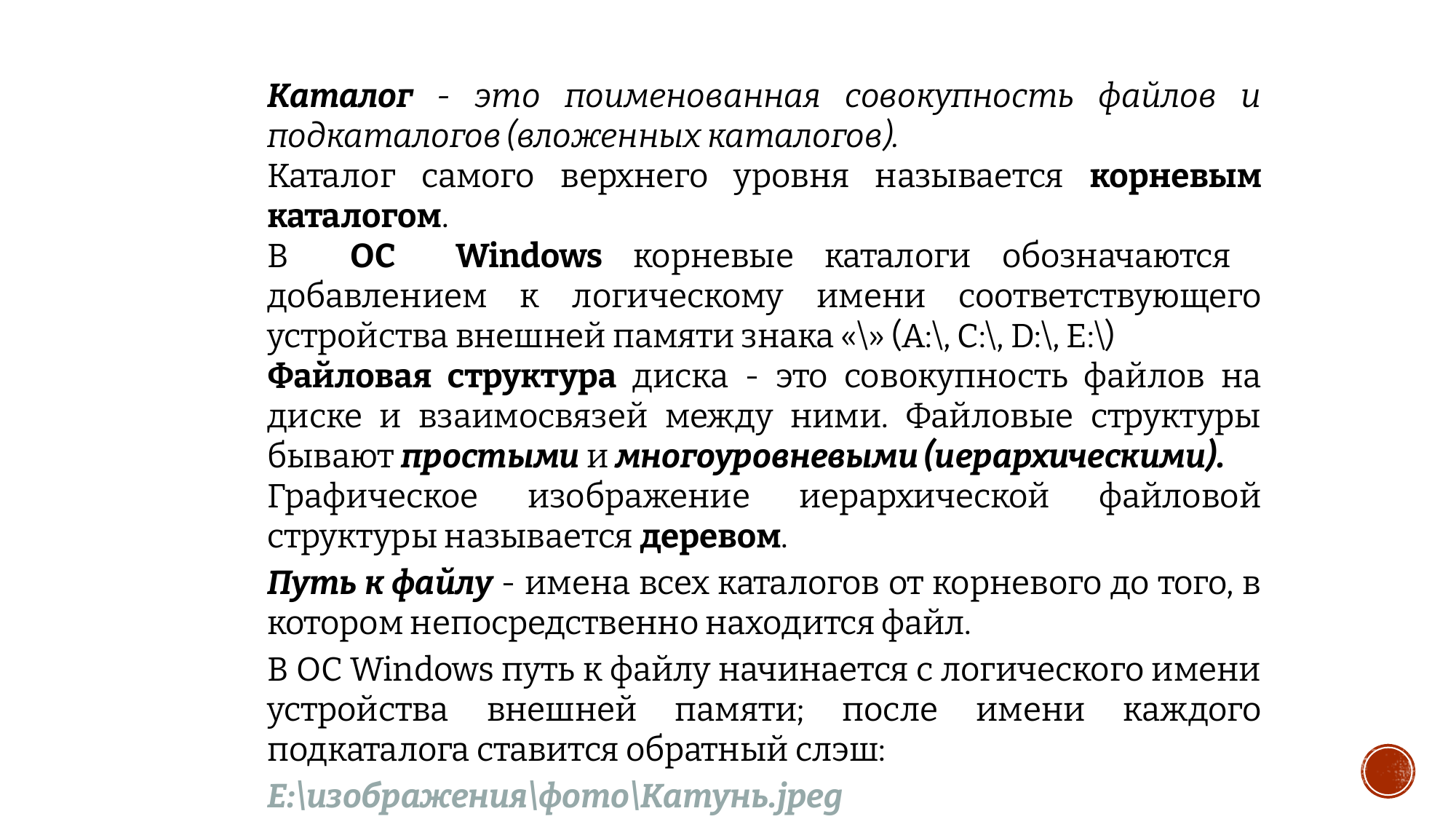

Каталог - это поименованная совокупность файлов и подкаталогов (вложенных каталогов).
Каталог самого верхнего уровня называется корневым каталогом.
В  ОС  Windows корневые каталоги обозначаются  добавлением к логическому имени соответствующего устройства внешней памяти знака «\» (А:\, C:\, D:\, E:\)
Файловая структура диска - это совокупность файлов на диске и взаимосвязей между ними. Файловые структуры бывают простыми и многоуровневыми (иерархическими).
Графическое изображение иерархической файловой структуры называется деревом.
Путь к файлу - имена всех каталогов от корневого до того, в котором непосредственно находится файл.
В ОС Windows путь к файлу начинается с логического имени устройства внешней памяти; после имени каждого подкаталога ставится обратный слэш:
Е:\изображения\фото\Катунь.jpeg